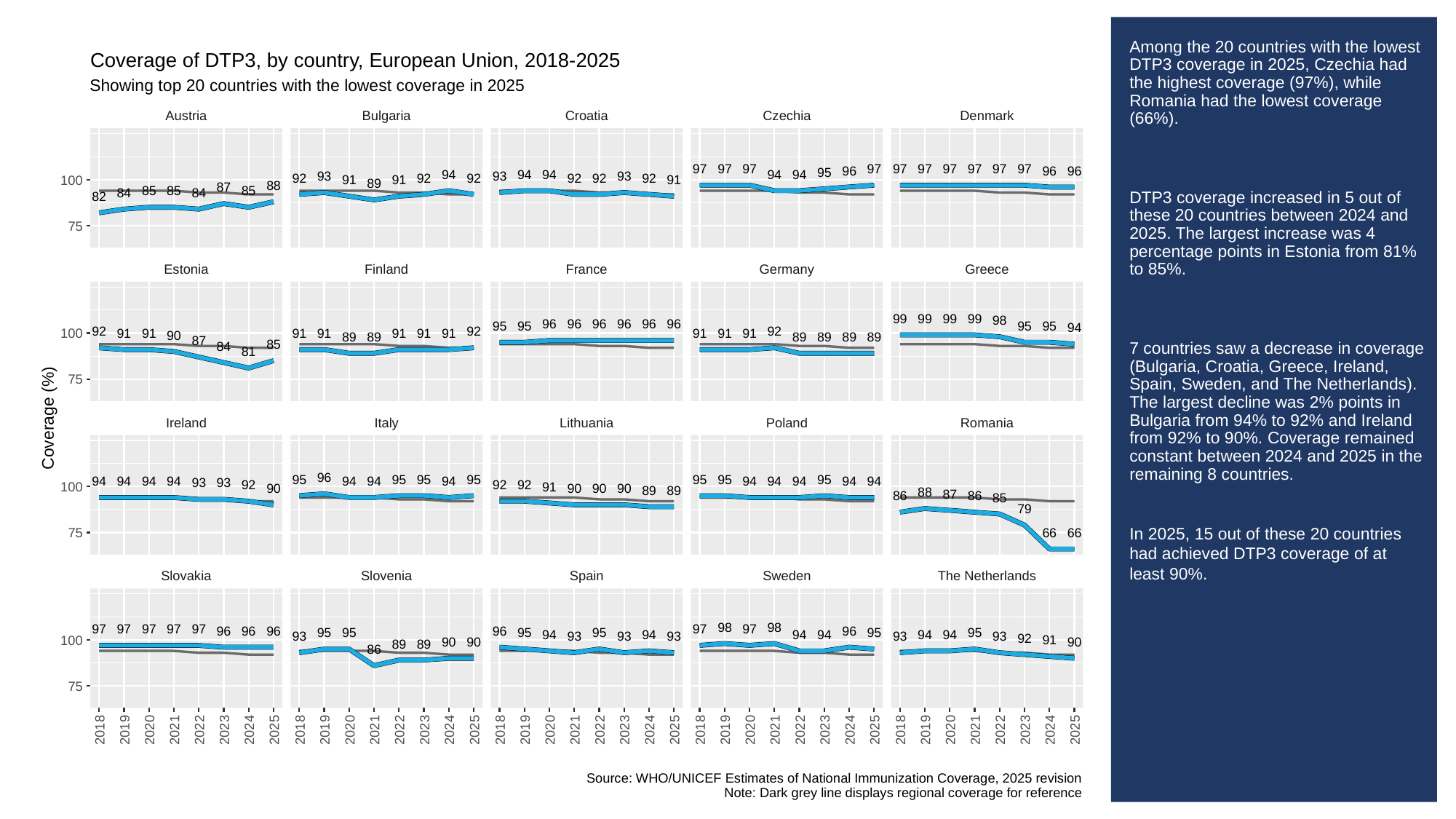

# Among the 20 countries with the lowest DTP3 coverage in 2025, Czechia had the highest coverage (97%), while Romania had the lowest coverage (66%).

DTP3 coverage increased in 5 out of these 20 countries between 2024 and 2025. The largest increase was 4 percentage points in Estonia from 81% to 85%.

7 countries saw a decrease in coverage (Bulgaria, Croatia, Greece, Ireland, Spain, Sweden, and The Netherlands). The largest decline was 2% points in Bulgaria from 94% to 92% and Ireland from 92% to 90%. Coverage remained constant between 2024 and 2025 in the remaining 8 countries.

In 2025, 15 out of these 20 countries had achieved DTP3 coverage of at least 90%.

Coverage of DTP3, by country, European Union, 2018-2025
Showing top 20 countries with the lowest coverage in 2025
Austria
Bulgaria
Croatia
Czechia
Denmark

97
97
97
97
97
97
97
97
97
97
96
96
96
95
94
94
94
94
94
93
93
93
92
92
92
92
92
92
100
91
91
91
89

88
87

85
85
85
84
84

82

75

Estonia
Finland
France
Germany
Greece

99
99
99
99
98
96
96
96
96
96
96
95
95
95
95
94
92
92
92
100
91
91
91
91
91
91
91
91
91
91
90
89
89
89
89
89
89

87
85

84

81

75

Coverage (%)
Ireland
Italy
Lithuania
Poland
Romania

96
95
95
95
95
95
95
95
94
94
94
94
94
94
94
94
94
94
94
94
93
93
92
92
92
100
91
90
90
90
90
89
89

88
87
86
86
85

79

75
66
66

Slovakia
Slovenia
Spain
Sweden
The Netherlands

98
98
97
97
97
97
97
97
97
96
96
96
96
96
95
95
95
95
95
95
94
94
94
94
94
94
93
93
93
93
93
93
92
100
91
90
90
90
89
89

86

75

2018
2019
2020
2021
2022
2023
2024
2025
2018
2019
2020
2021
2022
2023
2024
2025
2018
2019
2020
2021
2022
2023
2024
2025
2018
2019
2020
2021
2022
2023
2024
2025
2018
2019
2020
2021
2022
2023
2024
2025
Source: WHO/UNICEF Estimates of National Immunization Coverage, 2025 revision
Note: Dark grey line displays regional coverage for reference